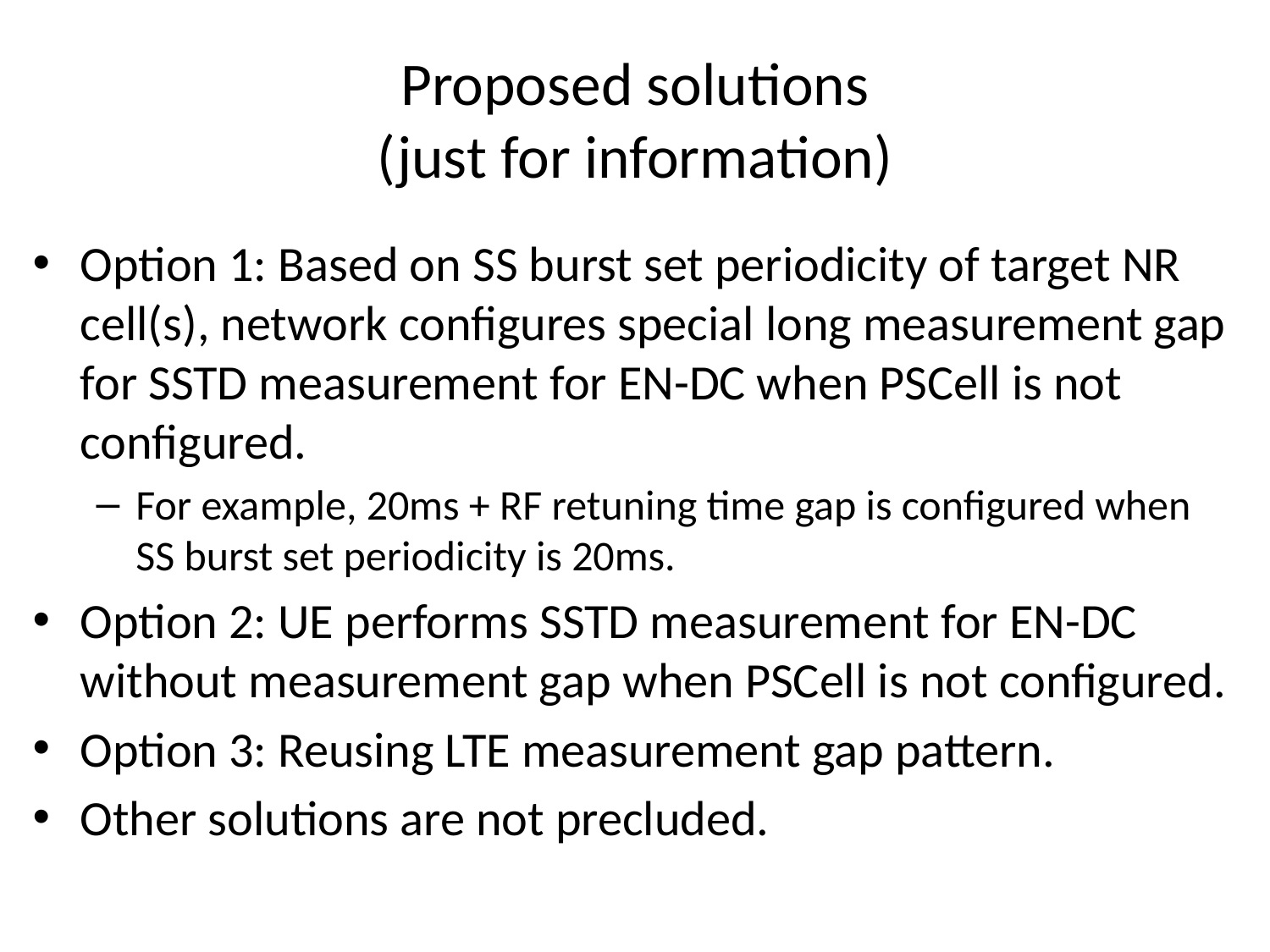

# Proposed solutions (just for information)
Option 1: Based on SS burst set periodicity of target NR cell(s), network configures special long measurement gap for SSTD measurement for EN-DC when PSCell is not configured.
For example, 20ms + RF retuning time gap is configured when SS burst set periodicity is 20ms.
Option 2: UE performs SSTD measurement for EN-DC without measurement gap when PSCell is not configured.
Option 3: Reusing LTE measurement gap pattern.
Other solutions are not precluded.